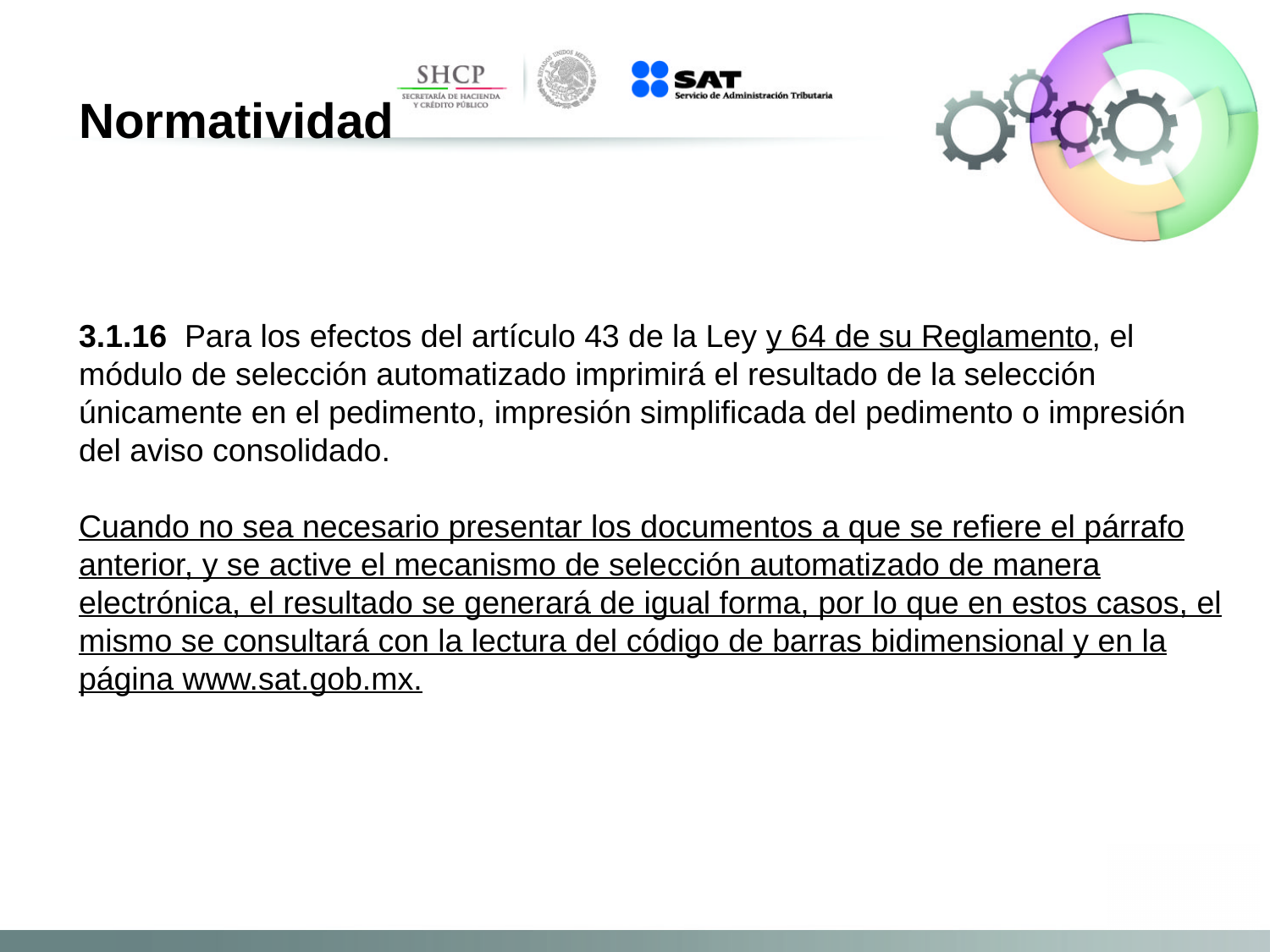

Normatividad

3.1.16  Para los efectos del artículo 43 de la Ley y 64 de su Reglamento, el módulo de selección automatizado imprimirá el resultado de la selección únicamente en el pedimento, impresión simplificada del pedimento o impresión del aviso consolidado.

Cuando no sea necesario presentar los documentos a que se refiere el párrafo anterior, y se active el mecanismo de selección automatizado de manera electrónica, el resultado se generará de igual forma, por lo que en estos casos, el mismo se consultará con la lectura del código de barras bidimensional y en la página www.sat.gob.mx.